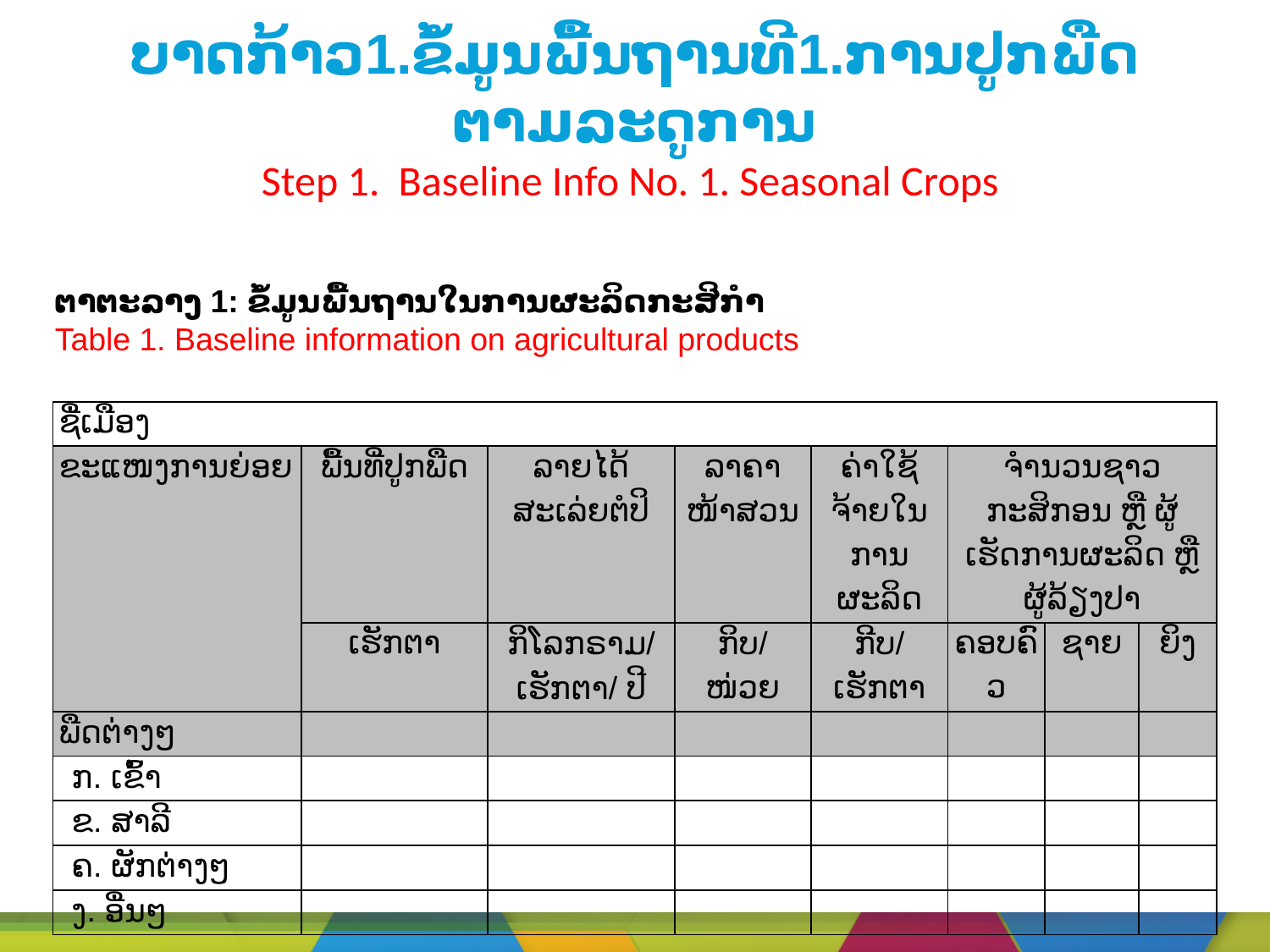

# ບາດກ້າວ1.ຂໍ້ມູນພື້ນຖານທີ1.ການປູກພືດຕາມລະດູການ Step 1.  Baseline Info No. 1. Seasonal Crops
ຕາຕະລາງ 1: ຂໍ້ມູນພື້ນຖານໃນການຜະລິດກະສິກຳ
Table 1. Baseline information on agricultural products
| ຊື່ເມືອງ |  |  |  |  |  |  |  |
| --- | --- | --- | --- | --- | --- | --- | --- |
| ຂະແໜງການຍ່ອຍ | ພື້ນທີ່ປູກພືດ | ລາຍໄດ້ສະເລ່ຍຕໍປິ | ລາຄາໜ້າສວນ | ຄ່າໃຊ້ຈ້າຍໃນ ການຜະລິດ | ຈຳນວນຊາວກະສິກອນ ຫຼື ຜູ້ ເຮັດການຜະລິດ ຫຼື ຜູ້ລ້ຽງປາ |  |  |
|  | ເຮັກຕາ | ກິໂລກຣາມ/ເຮັກຕາ/ ປີ | ກິບ/ໜ່ວຍ | ກີບ/ເຮັກຕາ | ຄອບຄົວ | ຊາຍ | ຍິງ |
| ພືດຕ່າງໆ |  |  |  |  |  |  |  |
| ກ. ເຂົ້າ |  |  |  |  |  |  |  |
| ຂ. ສາລີ |  |  |  |  |  |  |  |
| ຄ. ຜັກຕ່າງໆ |  |  |  |  |  |  |  |
| ງ. ອື່ນໆ |  |  |  |  |  |  |  |